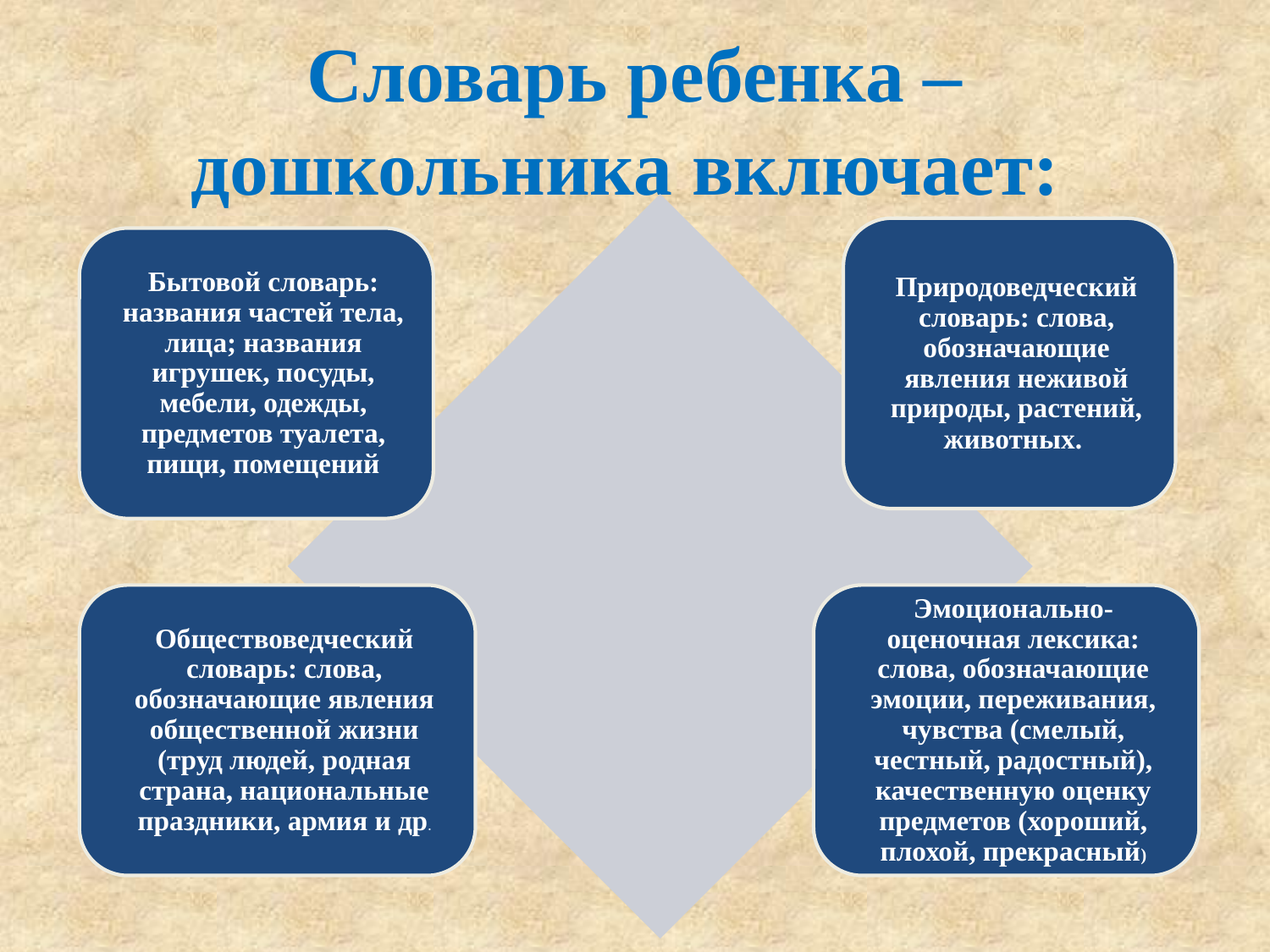

# Словарь ребенка – дошкольника включает:
Бытовой словарь: названия частей тела, лица; названия игрушек, посуды, мебели, одежды, предметов туалета, пищи, помещений
Природоведческий словарь: слова, обозначающие явления неживой природы, растений, животных.
Обществоведческий словарь: слова, обозначающие явления общественной жизни (труд людей, родная страна, национальные праздники, армия и др.
Эмоционально-оценочная лексика: слова, обозначающие эмоции, переживания, чувства (смелый, честный, радостный), качественную оценку предметов (хороший, плохой, прекрасный)